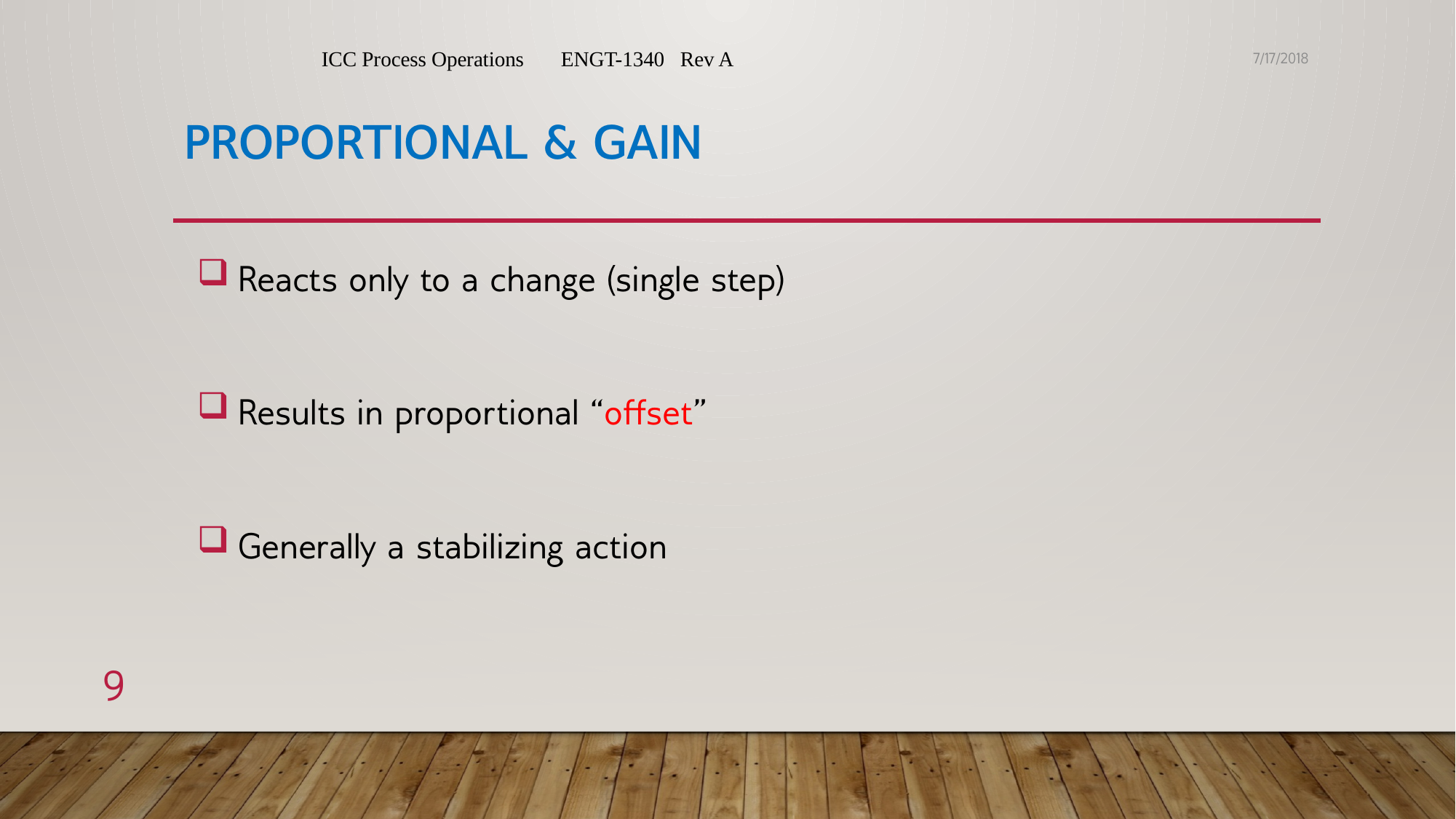

ICC Process Operations       ENGT-1340   Rev A
7/17/2018
# Proportional & Gain
Reacts only to a change (single step)

Results in proportional “offset”

Generally a stabilizing action

9